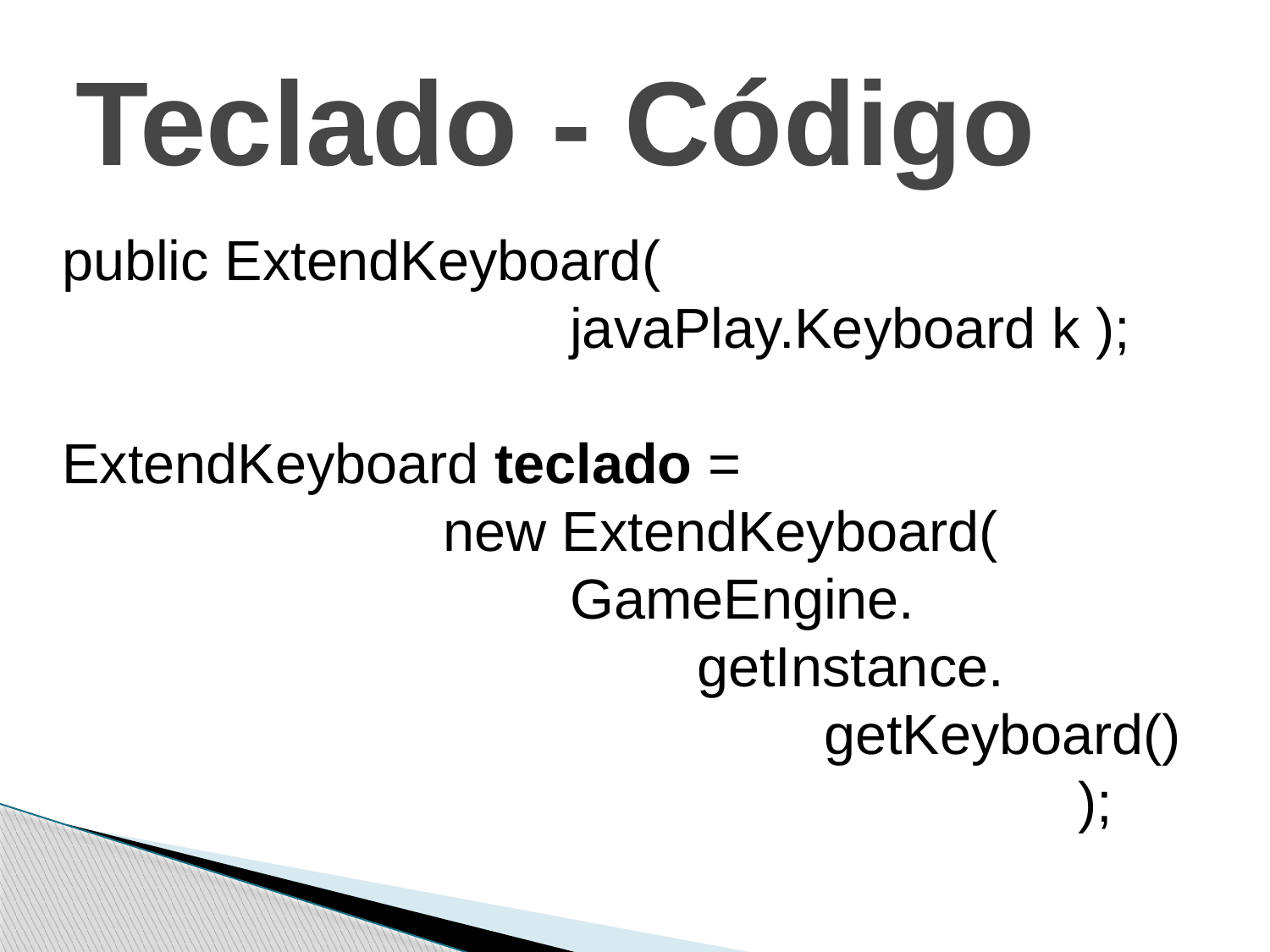

# Teclado - Código
public ExtendKeyboard(
				javaPlay.Keyboard k );

ExtendKeyboard teclado =
			new ExtendKeyboard( 						GameEngine.
					getInstance.
						getKeyboard() 									);